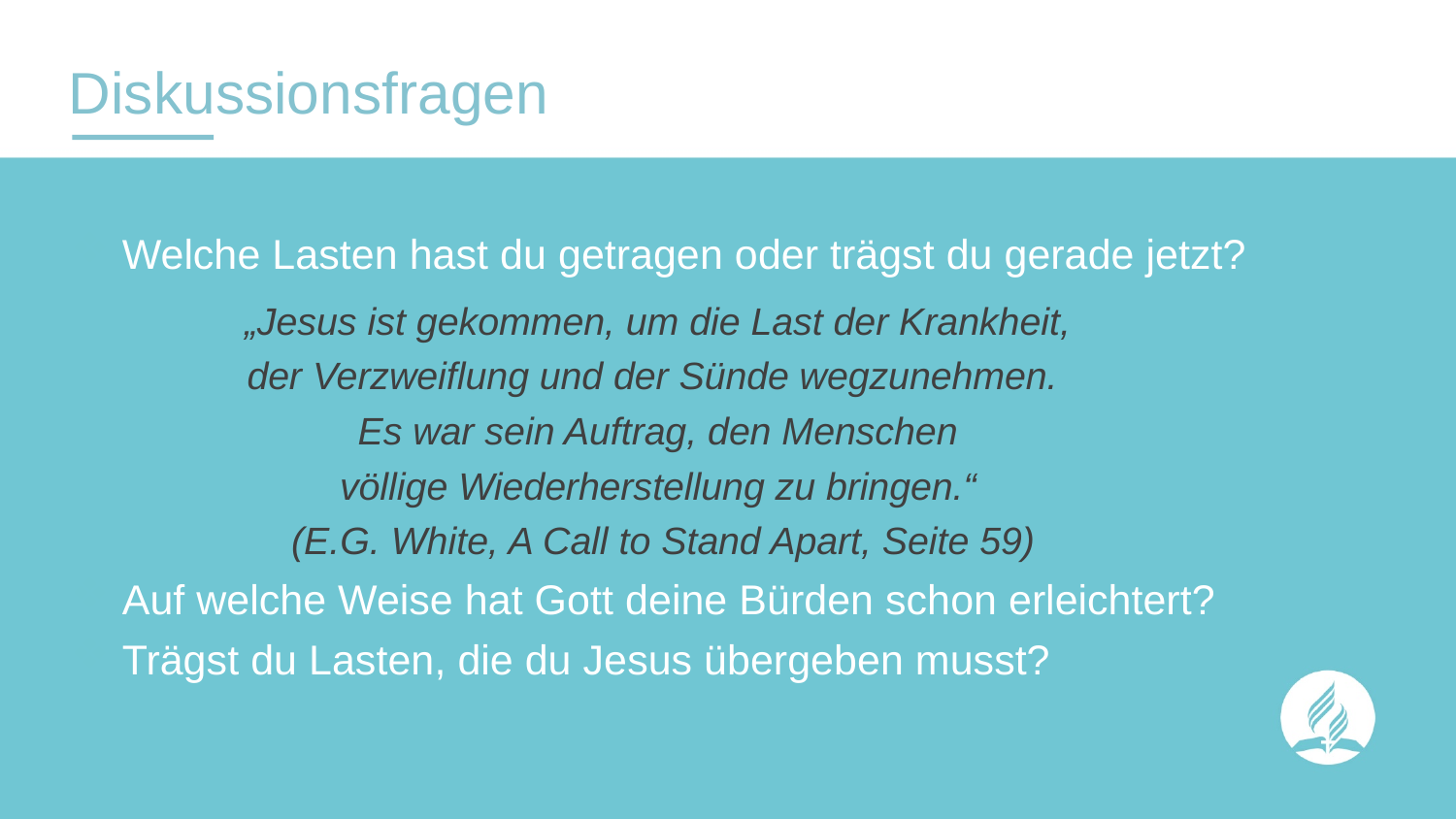

# Diskussionsfragen
Welche Lasten hast du getragen oder trägst du gerade jetzt?
„Jesus ist gekommen, um die Last der Krankheit,
der Verzweiflung und der Sünde wegzunehmen.
Es war sein Auftrag, den Menschen
völlige Wiederherstellung zu bringen.“
(E.G. White, A Call to Stand Apart, Seite 59)
Auf welche Weise hat Gott deine Bürden schon erleichtert?
Trägst du Lasten, die du Jesus übergeben musst?